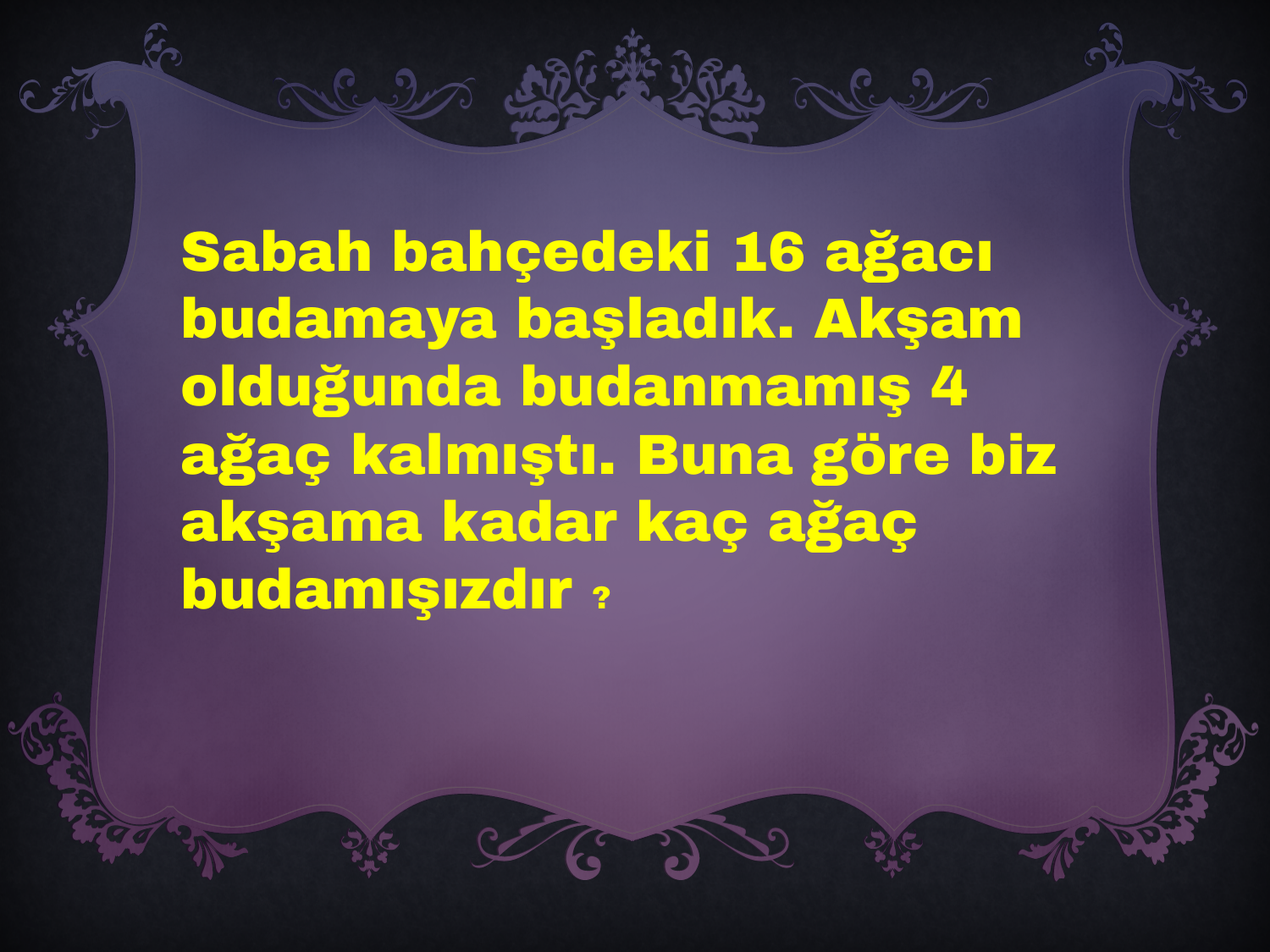

Sabah bahçedeki 16 ağacı budamaya başladık. Akşam olduğunda budanmamış 4 ağaç kalmıştı. Buna göre biz akşama kadar kaç ağaç budamışızdır ?